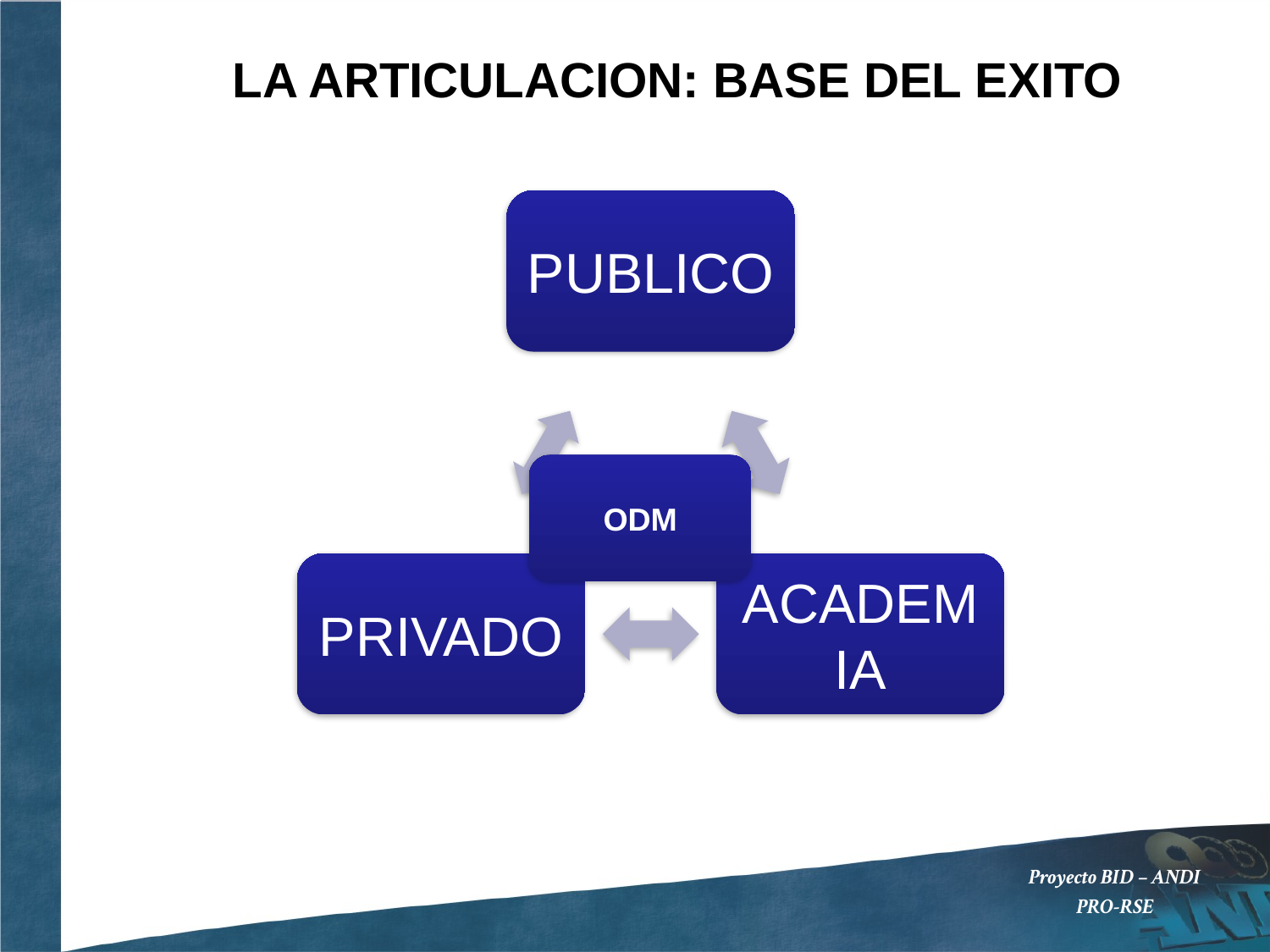

LA ARTICULACION: BASE DEL EXITO
PUBLICO
ACADEMIA
PRIVADO
ODM
Proyecto BID – ANDI
PRO-RSE